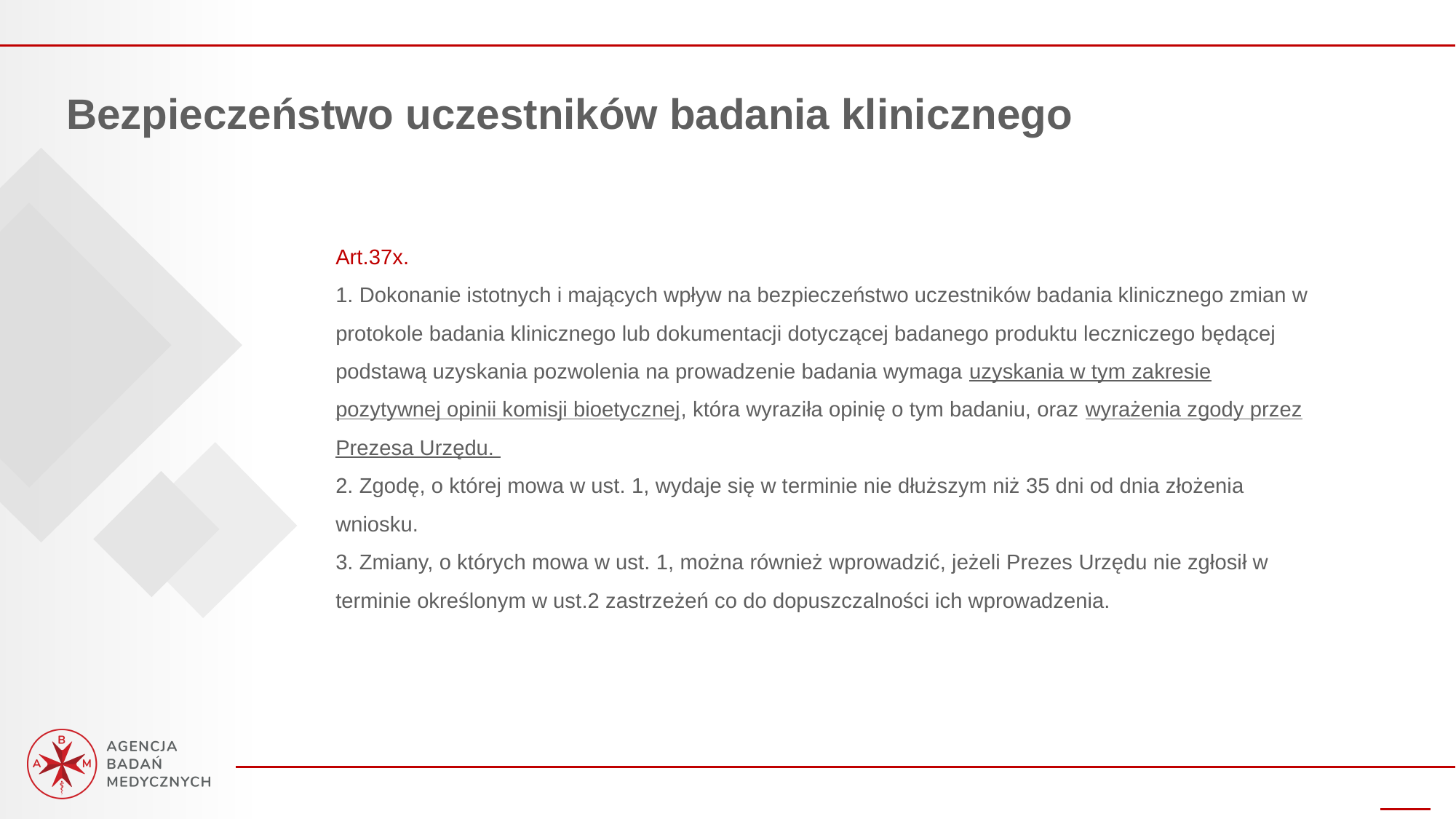

Bezpieczeństwo uczestników badania klinicznego

Art.37x.
1. Dokonanie istotnych i mających wpływ na bezpieczeństwo uczestników badania klinicznego zmian w protokole badania klinicznego lub dokumentacji dotyczącej badanego produktu leczniczego będącej podstawą uzyskania pozwolenia na prowadzenie badania wymaga uzyskania w tym zakresie pozytywnej opinii komisji bioetycznej, która wyraziła opinię o tym badaniu, oraz wyrażenia zgody przez Prezesa Urzędu.
2. Zgodę, o której mowa w ust. 1, wydaje się w terminie nie dłuższym niż 35 dni od dnia złożenia wniosku.
3. Zmiany, o których mowa w ust. 1, można również wprowadzić, jeżeli Prezes Urzędu nie zgłosił w terminie określonym w ust.2 zastrzeżeń co do dopuszczalności ich wprowadzenia.